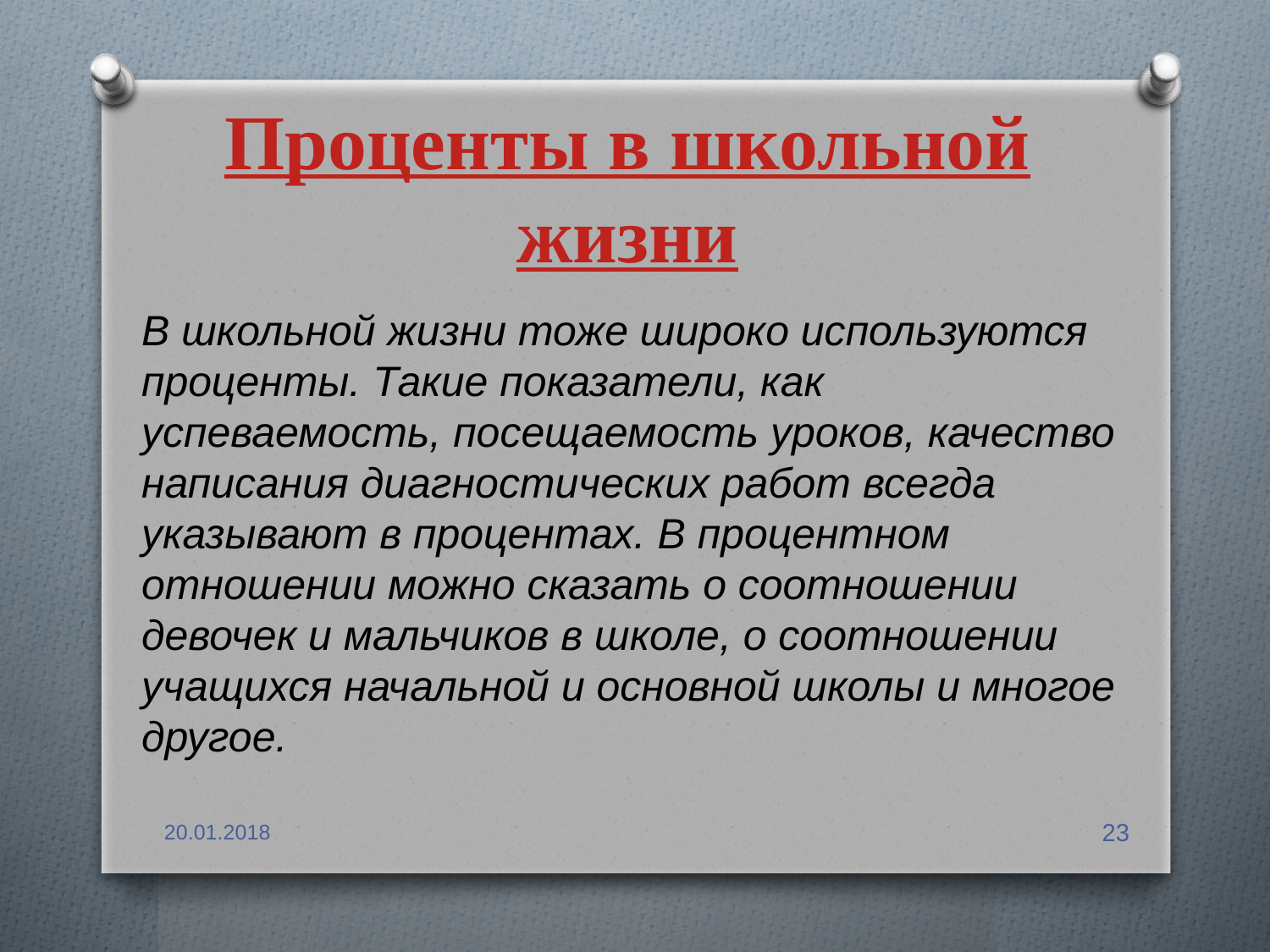

Проценты в школьной жизни
В школьной жизни тоже широко используются проценты. Такие показатели, как успеваемость, посещаемость уроков, качество написания диагностических работ всегда указывают в процентах. В процентном отношении можно сказать о соотношении девочек и мальчиков в школе, о соотношении учащихся начальной и основной школы и многое другое.
20.01.2018
23